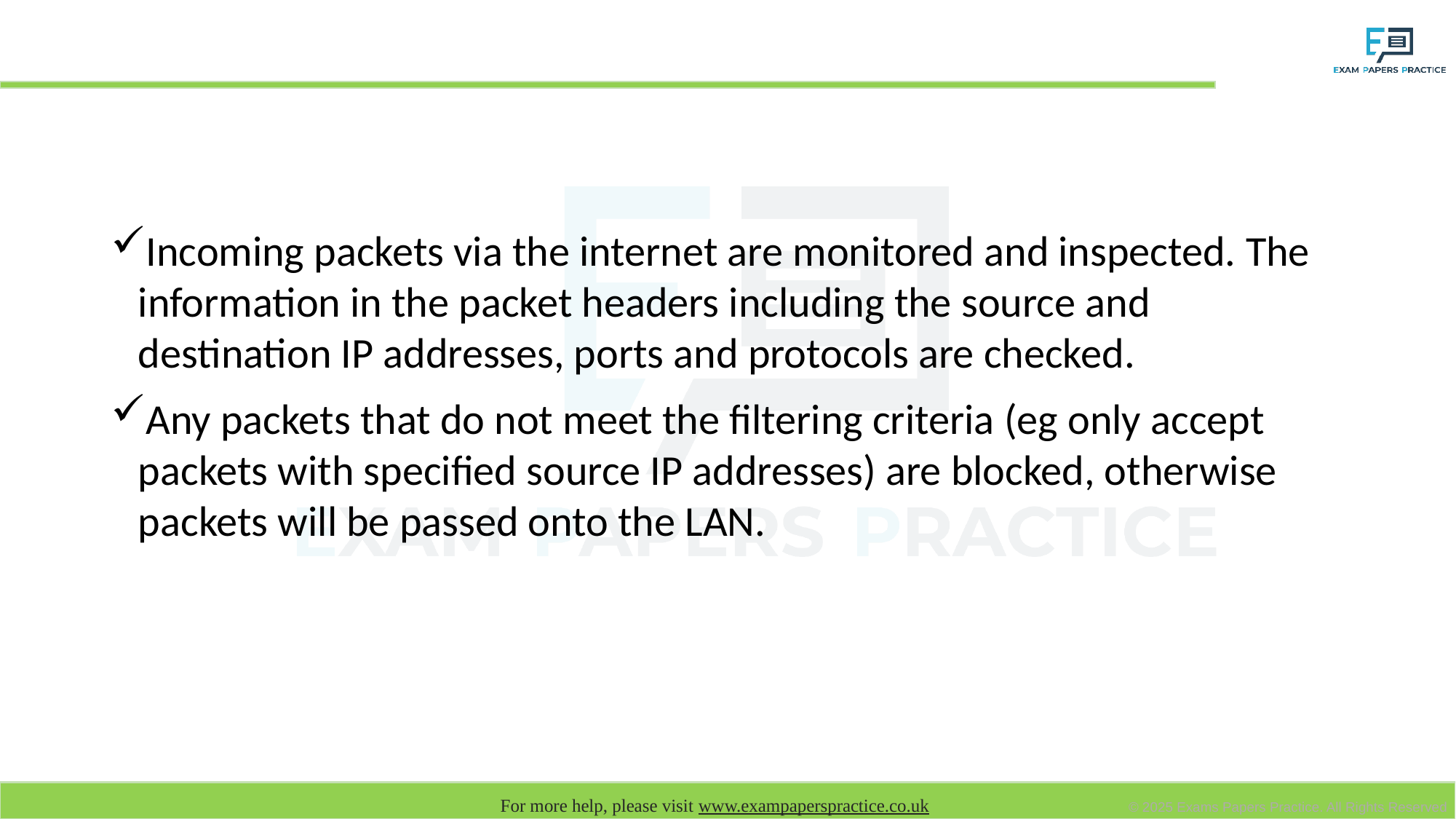

# Firewall – Static packet filtering
Incoming packets via the internet are monitored and inspected. The information in the packet headers including the source and destination IP addresses, ports and protocols are checked.
Any packets that do not meet the filtering criteria (eg only accept packets with specified source IP addresses) are blocked, otherwise packets will be passed onto the LAN.